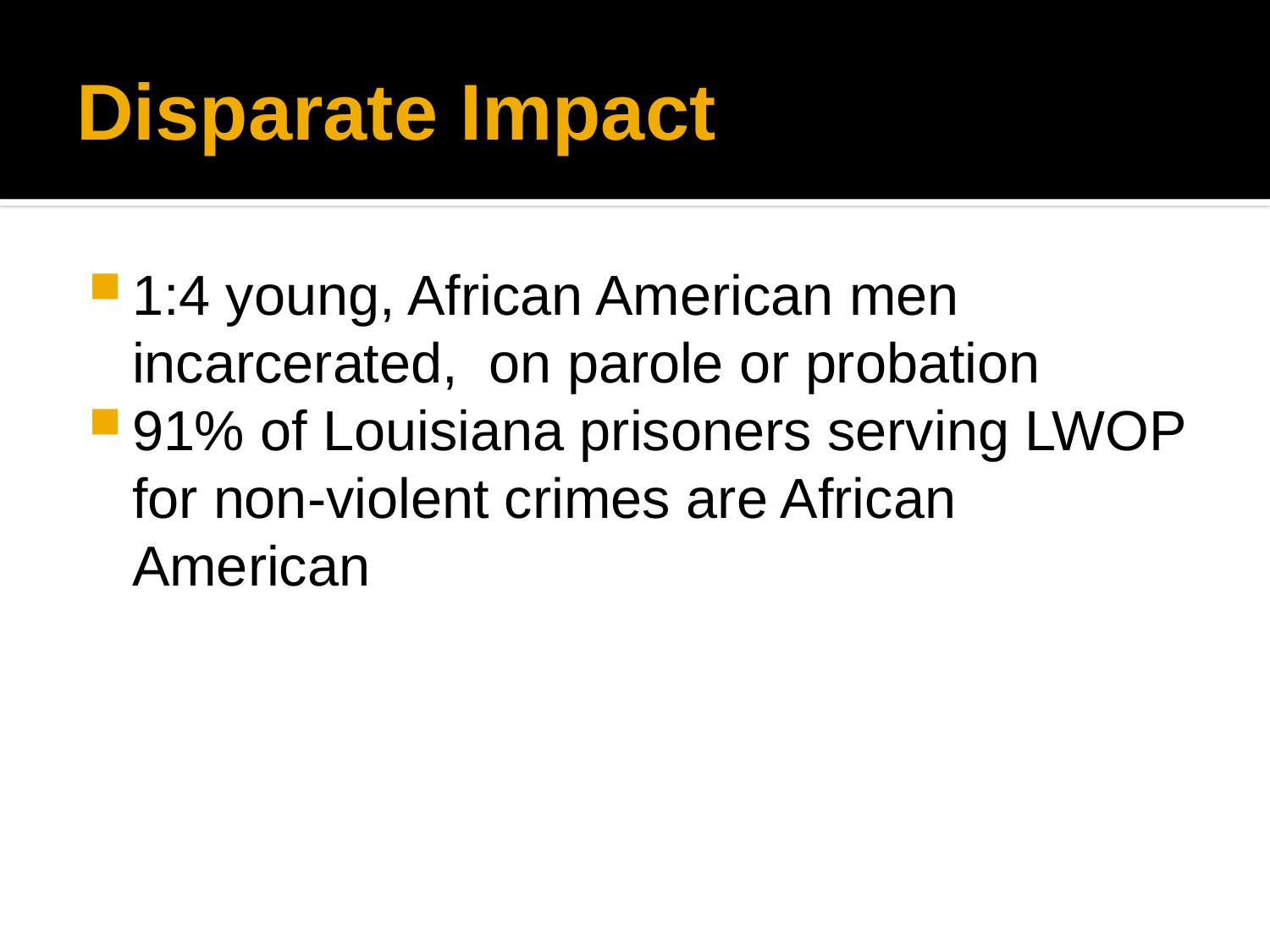

# Disparate Impact
1:4 young, African American men incarcerated,  on parole or probation
91% of Louisiana prisoners serving LWOP for non-violent crimes are African American